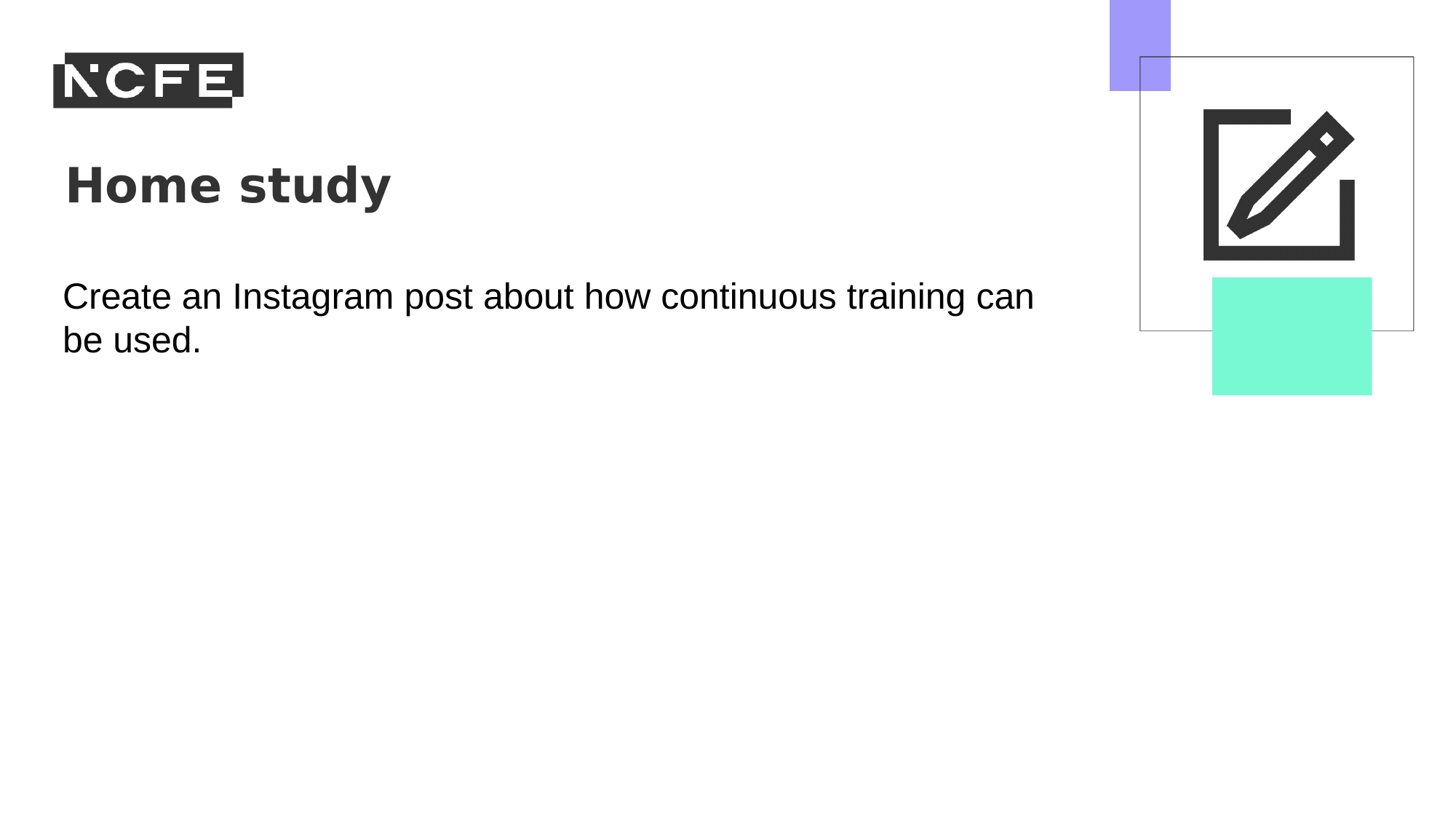

Create an Instagram post about how continuous training can be used.